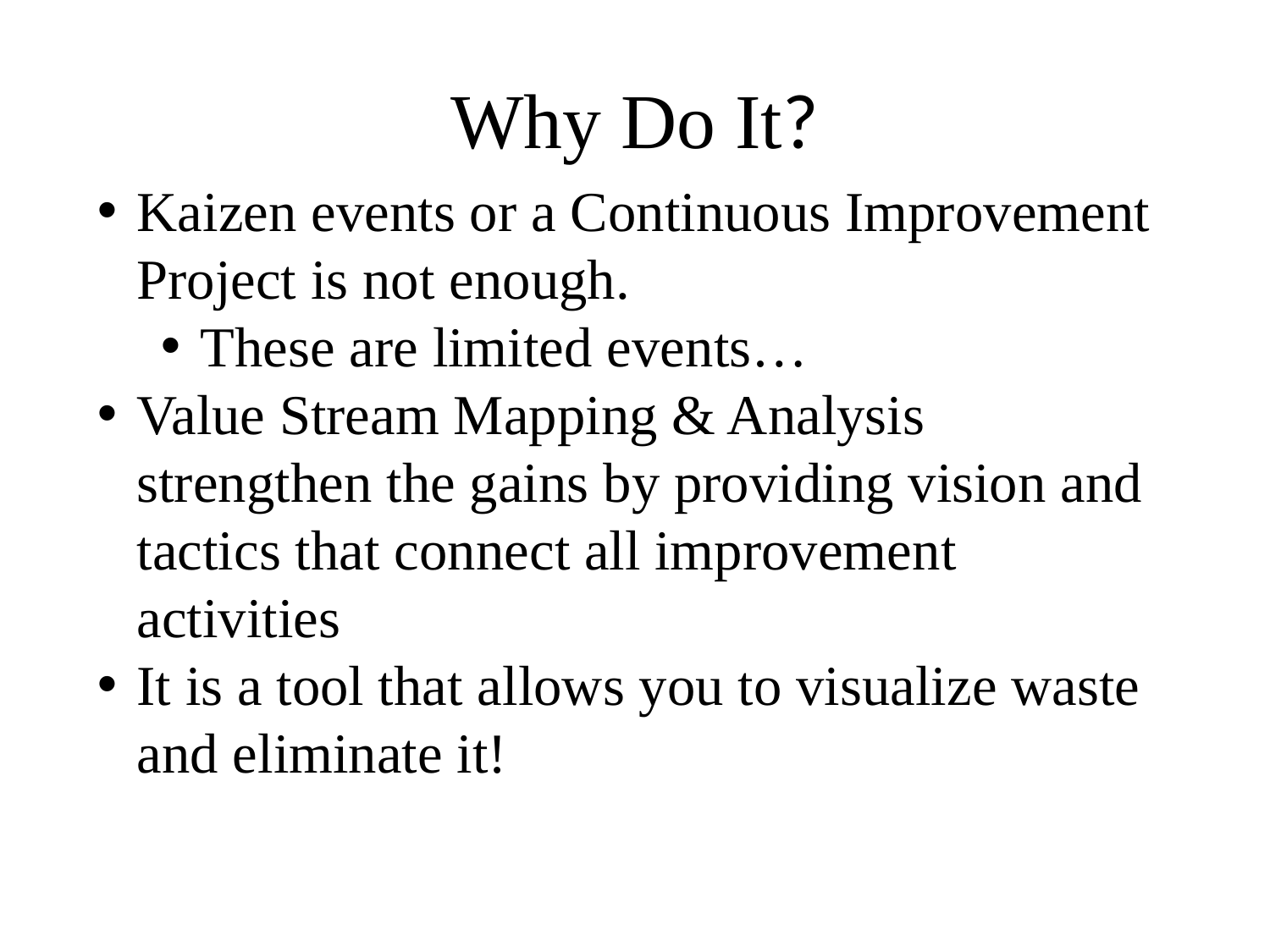

# Why Do It?
Kaizen events or a Continuous Improvement Project is not enough.
These are limited events…
Value Stream Mapping & Analysis strengthen the gains by providing vision and tactics that connect all improvement activities
It is a tool that allows you to visualize waste and eliminate it!